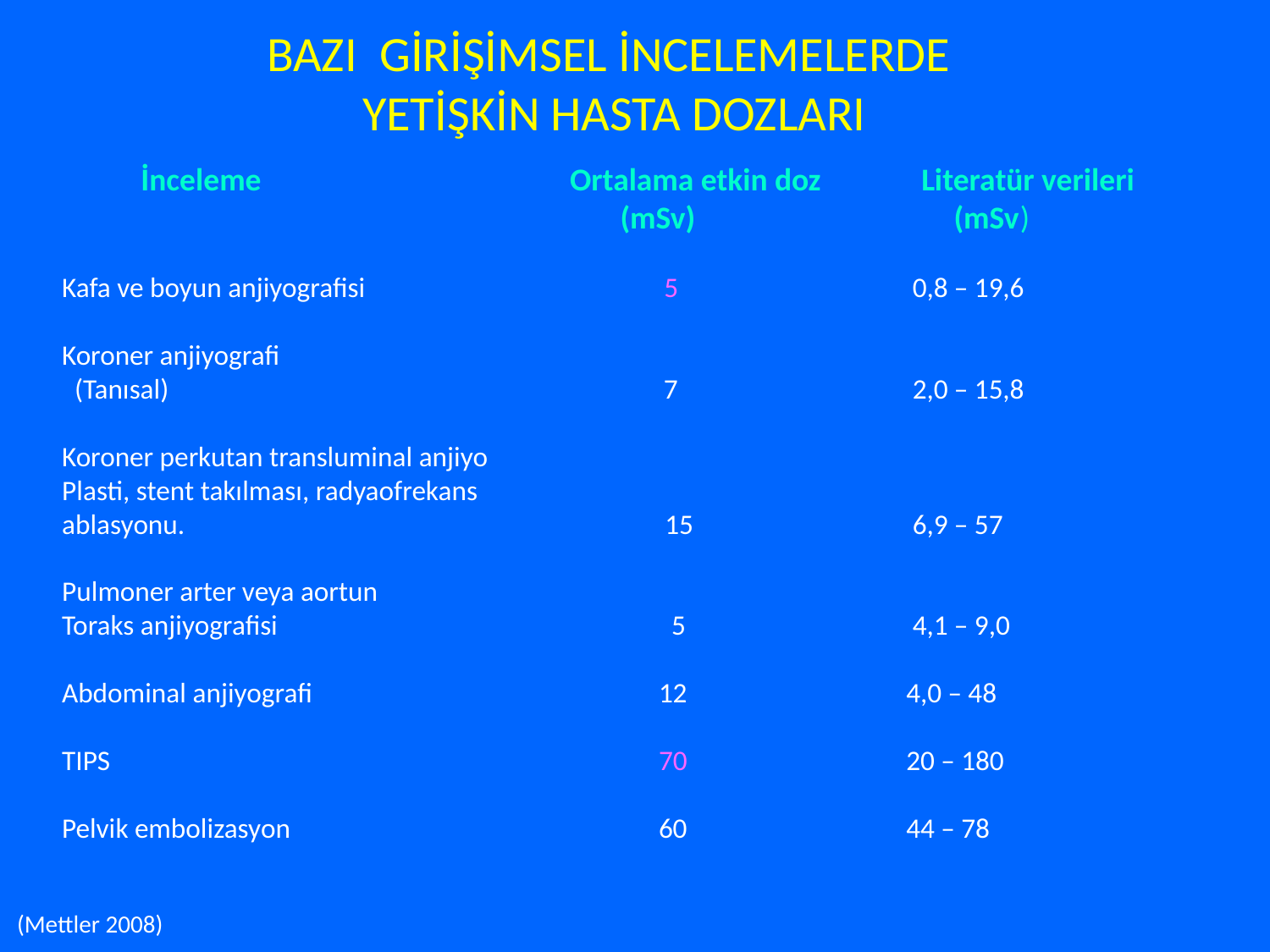

BAZI  GİRİŞİMSEL İNCELEMELERDE
YETİŞKİN HASTA DOZLARI
           İnceleme		                	Ortalama etkin doz              Literatür verileri
				       (mSv)                                    (mSv)

Kafa ve boyun anjiyografisi                                               5	                                  0,8 – 19,6

Koroner anjiyografi
  (Tanısal)                                                                              7	                                  2,0 – 15,8

Koroner perkutan transluminal anjiyo
Plasti, stent takılması, radyaofrekans
ablasyonu.			                                   15	                                  6,9 – 57

Pulmoner arter veya aortun
Toraks anjiyografisi	       		                5 	                                  4,1 – 9,0

Abdominal anjiyografi	  		              12	                                 4,0 – 48

TIPS				              70	                                 20 – 180

Pelvik embolizasyon  			              60	                                 44 – 78

(Mettler 2008)